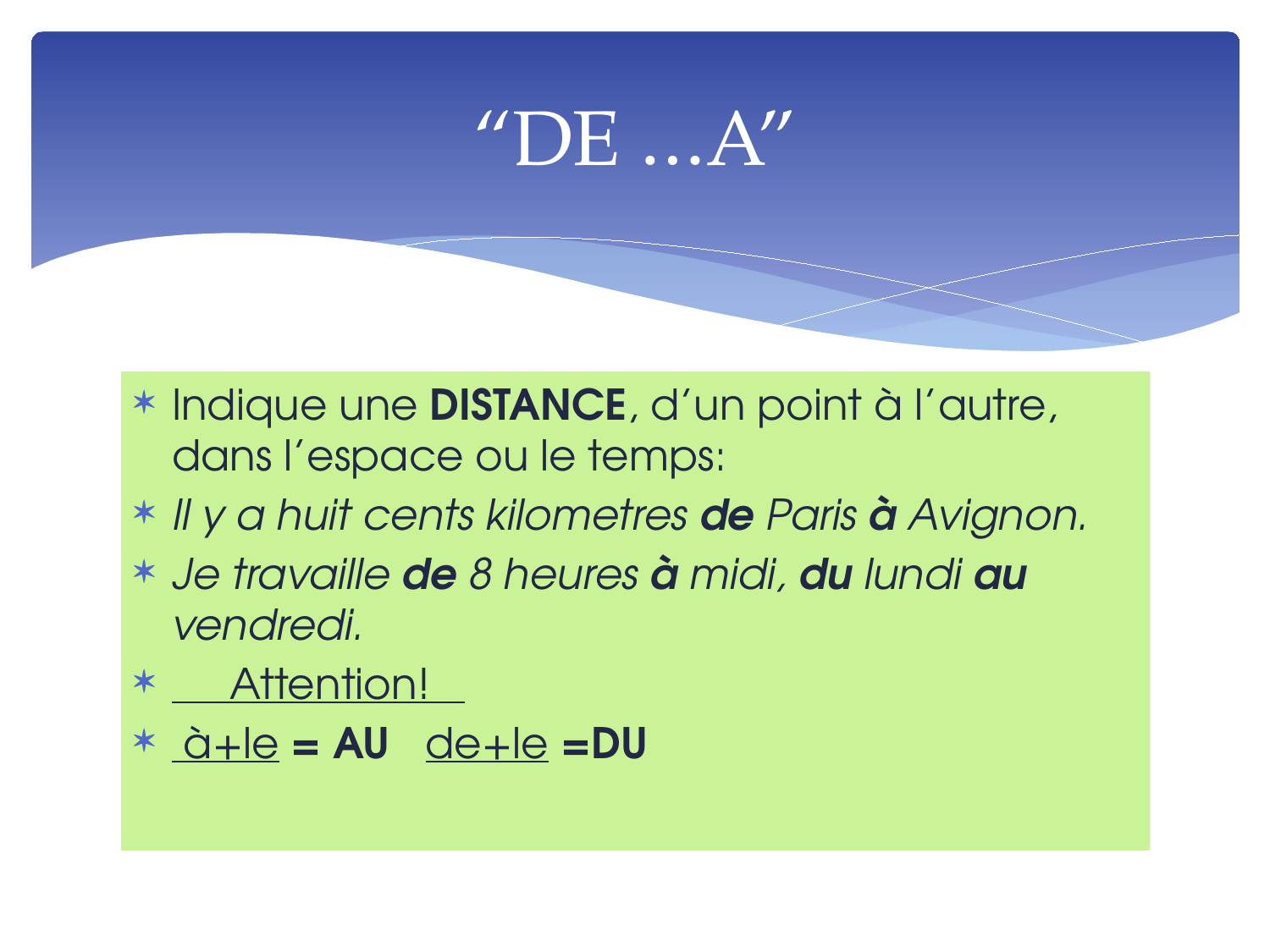

# “DE …A”
Indique une DISTANCE, d’un point à l’autre, dans l’espace ou le temps:
Il y a huit cents kilometres de Paris à Avignon.
Je travaille de 8 heures à midi, du lundi au vendredi.
     Attention!
 à+le = AU   de+le =DU